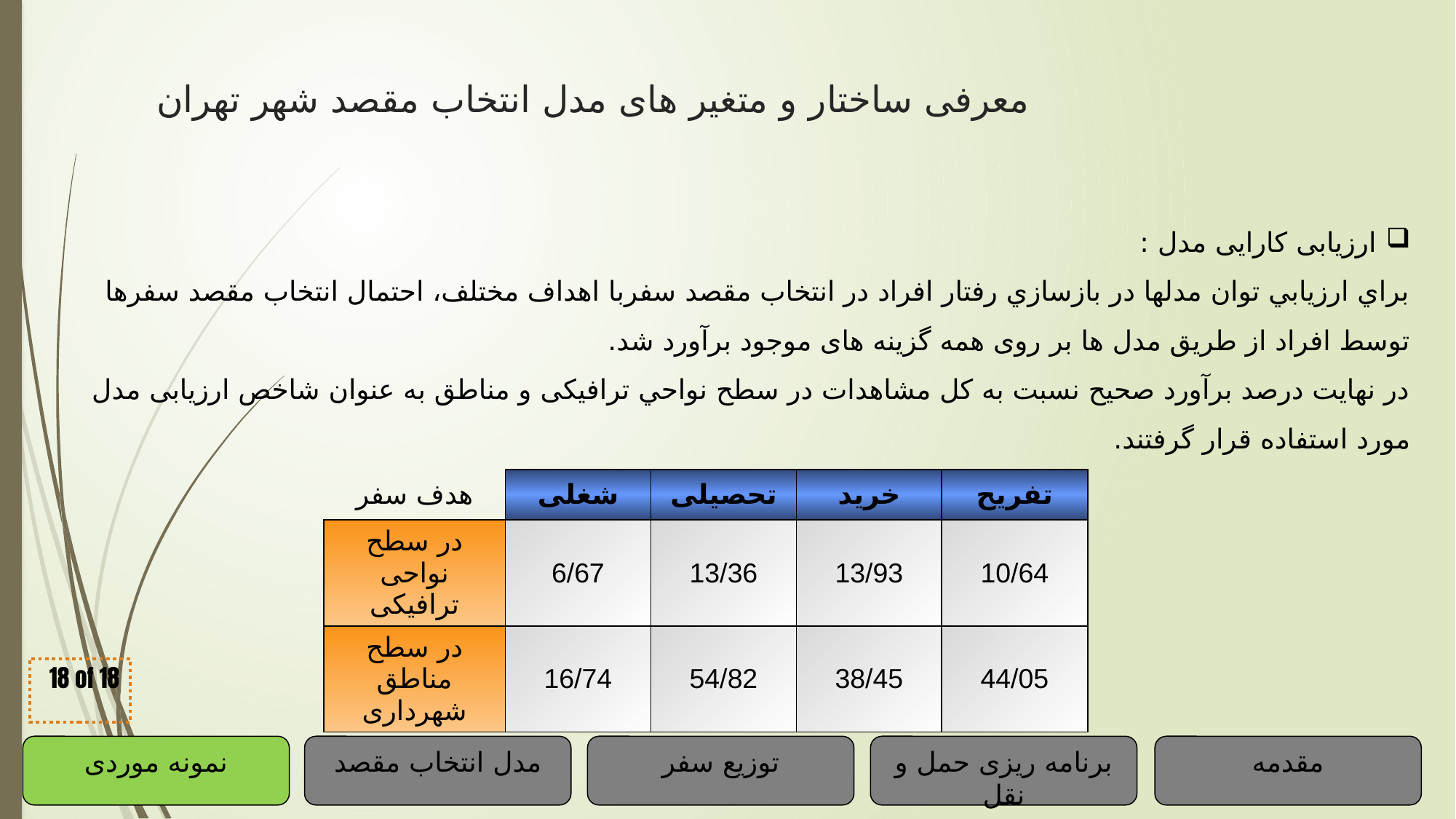

# معرفی ساختار و متغیر های مدل انتخاب مقصد شهر تهران
ارزیابی کارایی مدل :
براي ارزيابي توان مدلها در بازسازي رفتار افراد در انتخاب مقصد سفربا اهداف مختلف، احتمال انتخاب مقصد سفرها توسط افراد از طريق مدل ها بر روی همه گزینه های موجود برآورد شد.
در نهایت درصد برآورد صحيح نسبت به كل مشاهدات در سطح نواحي ترافیکی و مناطق به عنوان شاخص ارزیابی مدل مورد استفاده قرار گرفتند.

| هدف سفر | شغلی | تحصیلی | خرید | تفریح |
| --- | --- | --- | --- | --- |
| در سطح نواحی ترافیکی | 6/67 | 13/36 | 13/93 | 10/64 |
| در سطح مناطق شهرداری | 16/74 | 54/82 | 38/45 | 44/05 |
18 of 18
نمونه موردی
مدل انتخاب مقصد
توزیع سفر
برنامه ریزی حمل و نقل
مقدمه